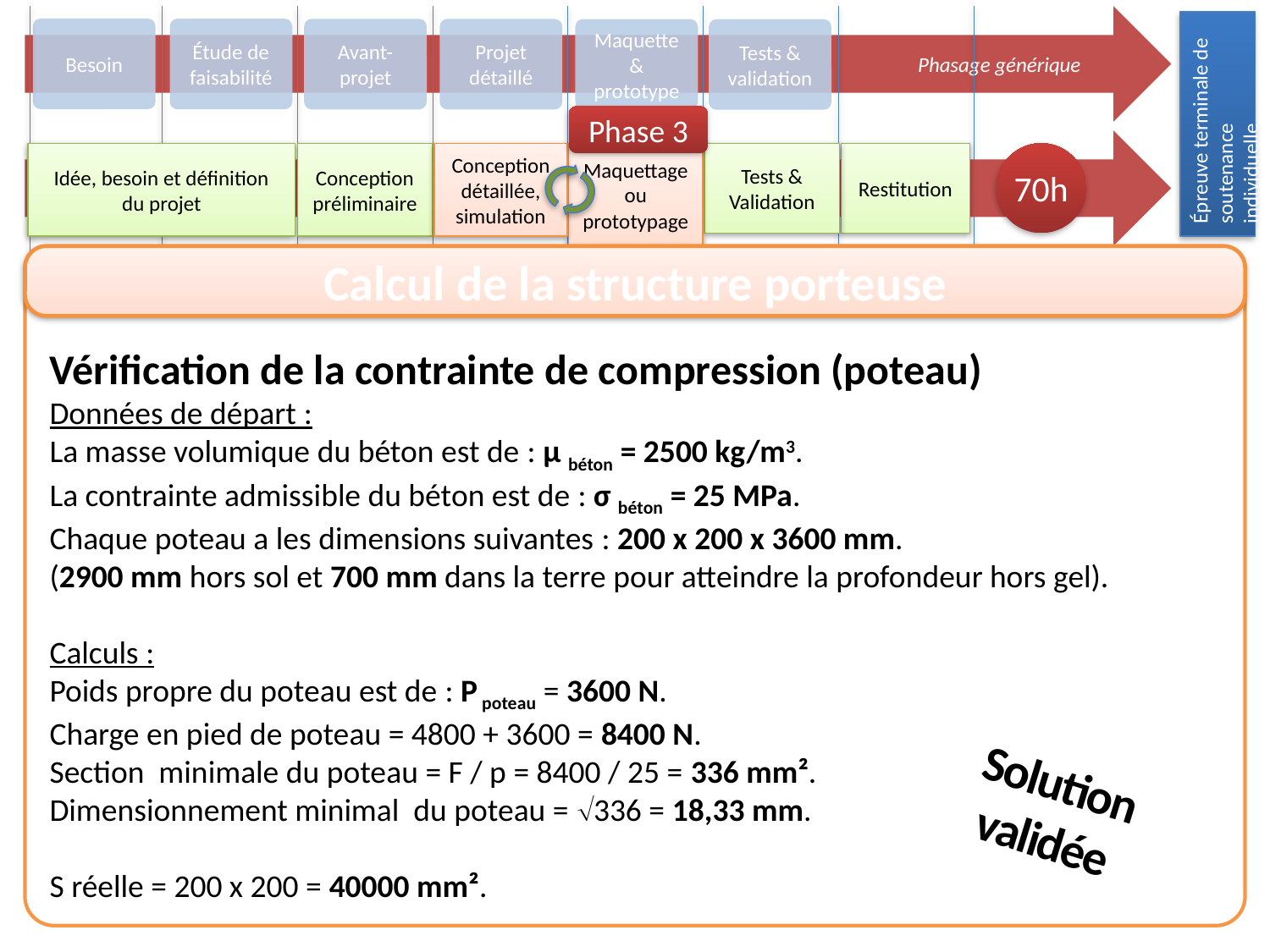

Phasage générique
Épreuve terminale de soutenance  individuelle
Besoin
Étude de faisabilité
Avant-projet
Projet détaillé
Maquette & prototype
Tests & validation
Phase 3

Idée, besoin et définition du projet
Maquettage ou prototypage
70h
Conception préliminaire
Conception détaillée, simulation
Tests & Validation
Restitution

Calcul de la structure porteuse

Vérification de la contrainte de compression (poteau)
Données de départ :
La masse volumique du béton est de : μ béton = 2500 kg/m3.
La contrainte admissible du béton est de : σ béton = 25 MPa.
Chaque poteau a les dimensions suivantes : 200 x 200 x 3600 mm.
(2900 mm hors sol et 700 mm dans la terre pour atteindre la profondeur hors gel).

Calculs :
Poids propre du poteau est de : P poteau = 3600 N.
Charge en pied de poteau = 4800 + 3600 = 8400 N.
Section  minimale du poteau = F / p = 8400 / 25 = 336 mm².
Dimensionnement minimal  du poteau = √336 = 18,33 mm.

S réelle = 200 x 200 = 40000 mm².

Solution validée